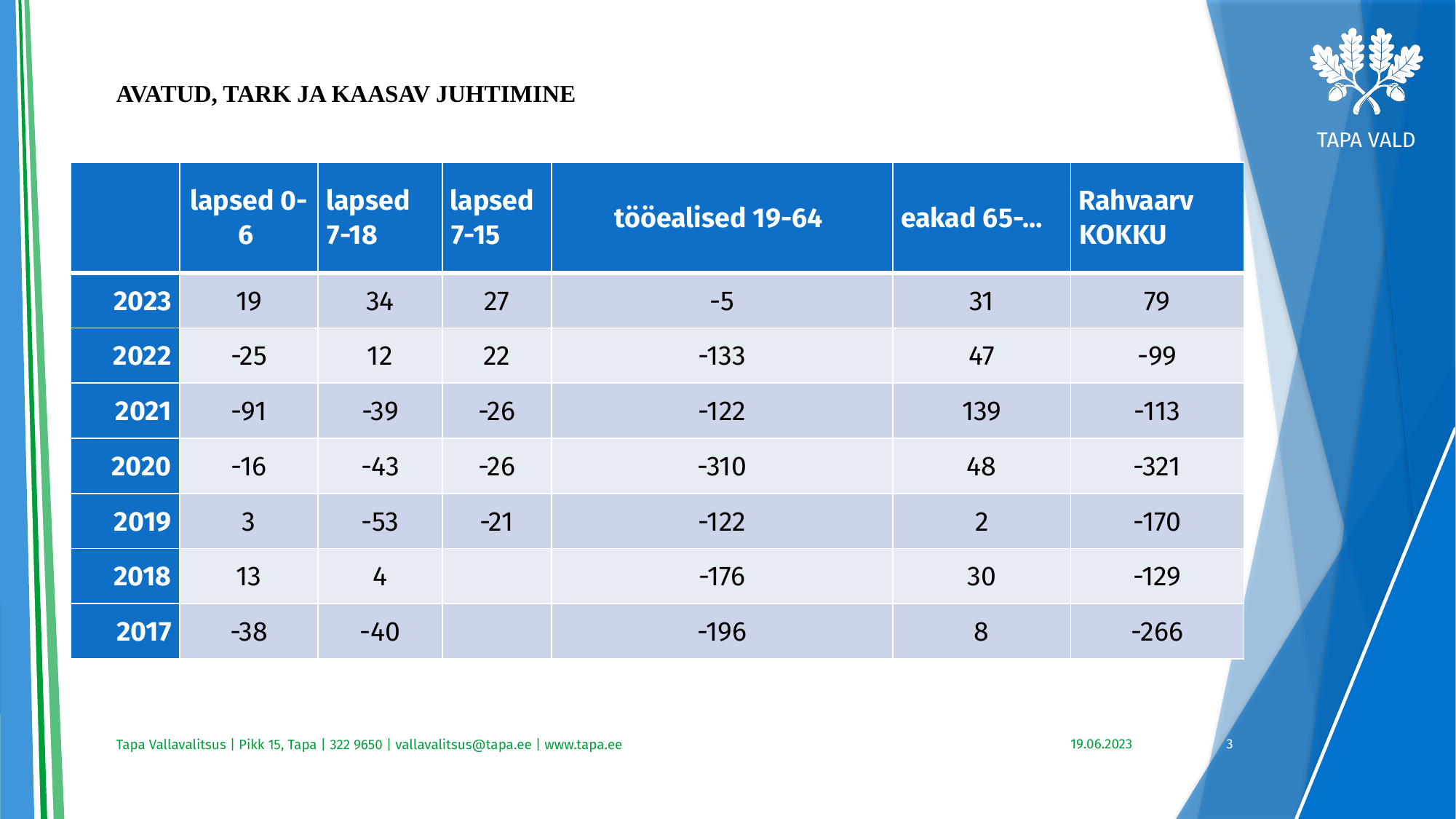

# AVATUD, TARK JA KAASAV JUHTIMINE
|  | lapsed 0-6 | lapsed 7-18 | lapsed 7-15 | tööealised 19-64 | eakad 65-… | Rahvaarv KOKKU |
| --- | --- | --- | --- | --- | --- | --- |
| 2023 | 19 | 34 | 27 | -5 | 31 | 79 |
| 2022 | -25 | 12 | 22 | -133 | 47 | -99 |
| 2021 | -91 | -39 | -26 | -122 | 139 | -113 |
| 2020 | -16 | -43 | -26 | -310 | 48 | -321 |
| 2019 | 3 | -53 | -21 | -122 | 2 | -170 |
| 2018 | 13 | 4 |  | -176 | 30 | -129 |
| 2017 | -38 | -40 |  | -196 | 8 | -266 |
19.06.2023
3
Tapa Vallavalitsus | Pikk 15, Tapa | 322 9650 | vallavalitsus@tapa.ee | www.tapa.ee